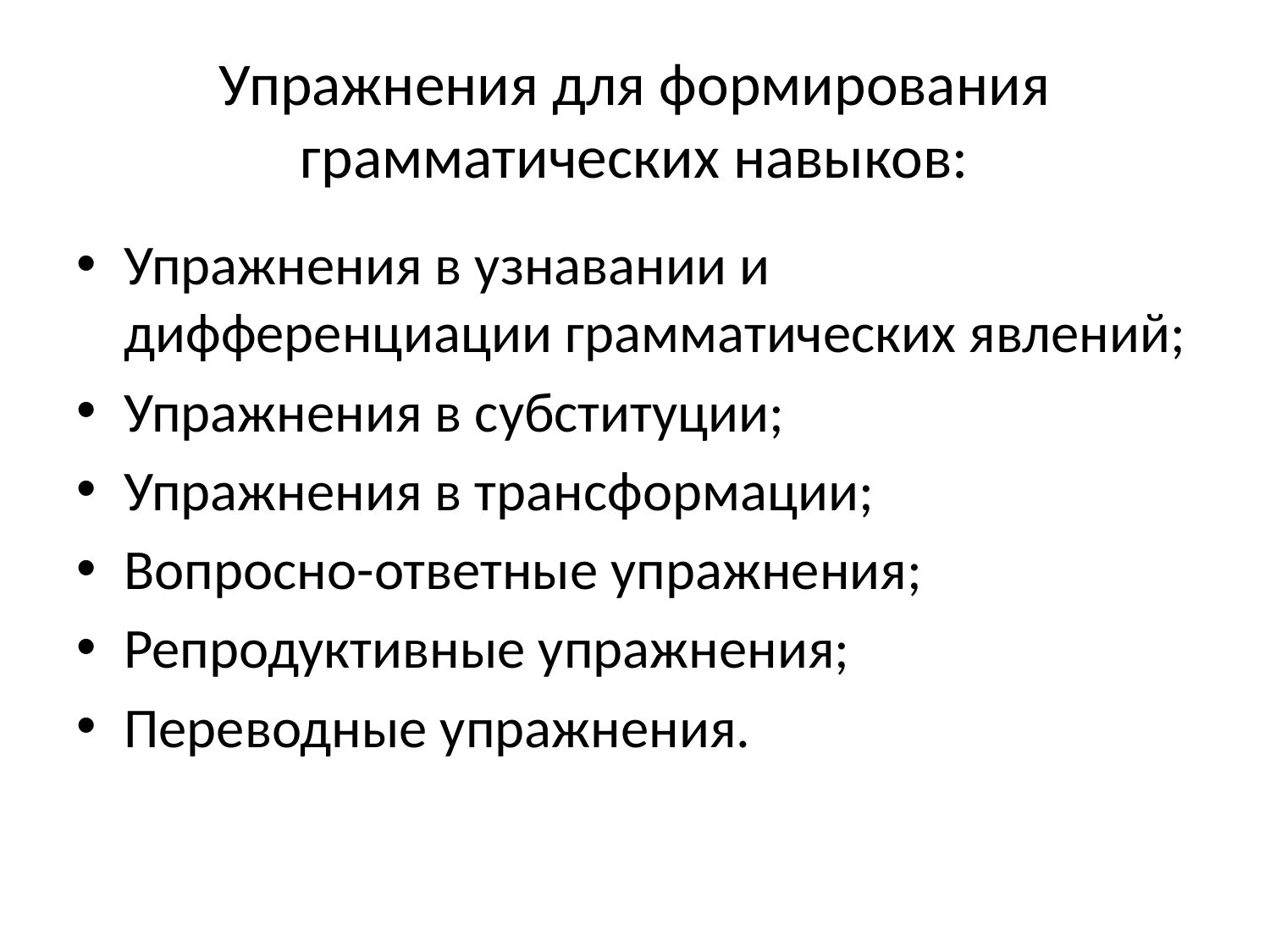

# Упражнения для формирования грамматических навыков:
Упражнения в узнавании и дифференциации грамматических явлений;
Упражнения в субституции;
Упражнения в трансформации;
Вопросно-ответные упражнения;
Репродуктивные упражнения;
Переводные упражнения.